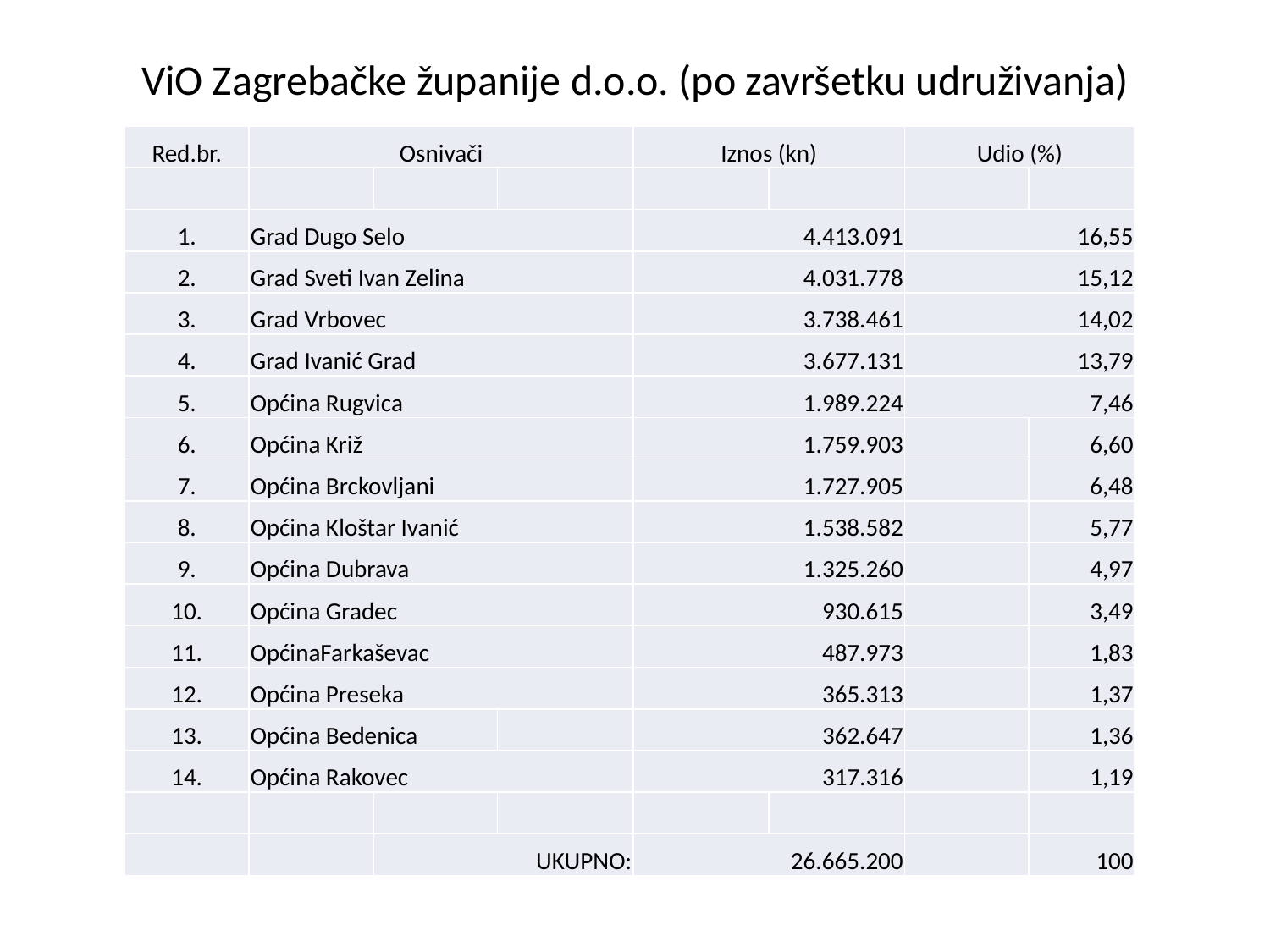

ViO Zagrebačke županije d.o.o. (po završetku udruživanja)

| Red.br. | Osnivači |  |  | Iznos (kn) |  | Udio (%) |  |
| --- | --- | --- | --- | --- | --- | --- | --- |
|  |  |  |  |  |  |  |  |
| 1. | Grad Dugo Selo |  |  | 4.413.091 |  | 16,55 |  |
| 2. | Grad Sveti Ivan Zelina |  |  | 4.031.778 |  | 15,12 |  |
| 3. | Grad Vrbovec |  |  | 3.738.461 |  | 14,02 |  |
| 4. | Grad Ivanić Grad |  |  | 3.677.131 |  | 13,79 |  |
| 5. | Općina Rugvica |  |  | 1.989.224 |  | 7,46 |  |
| 6. | Općina Križ |  |  | 1.759.903 |  |  | 6,60 |
| 7. | Općina Brckovljani |  |  | 1.727.905 |  |  | 6,48 |
| 8. | Općina Kloštar Ivanić |  |  | 1.538.582 |  |  | 5,77 |
| 9. | Općina Dubrava |  |  | 1.325.260 |  |  | 4,97 |
| 10. | Općina Gradec |  |  | 930.615 |  |  | 3,49 |
| 11. | OpćinaFarkaševac |  |  | 487.973 |  |  | 1,83 |
| 12. | Općina Preseka |  |  | 365.313 |  |  | 1,37 |
| 13. | Općina Bedenica |  |  | 362.647 |  |  | 1,36 |
| 14. | Općina Rakovec |  |  | 317.316 |  |  | 1,19 |
|  |  |  |  |  |  |  |  |
|  |  | UKUPNO: |  | 26.665.200 |  |  | 100 |